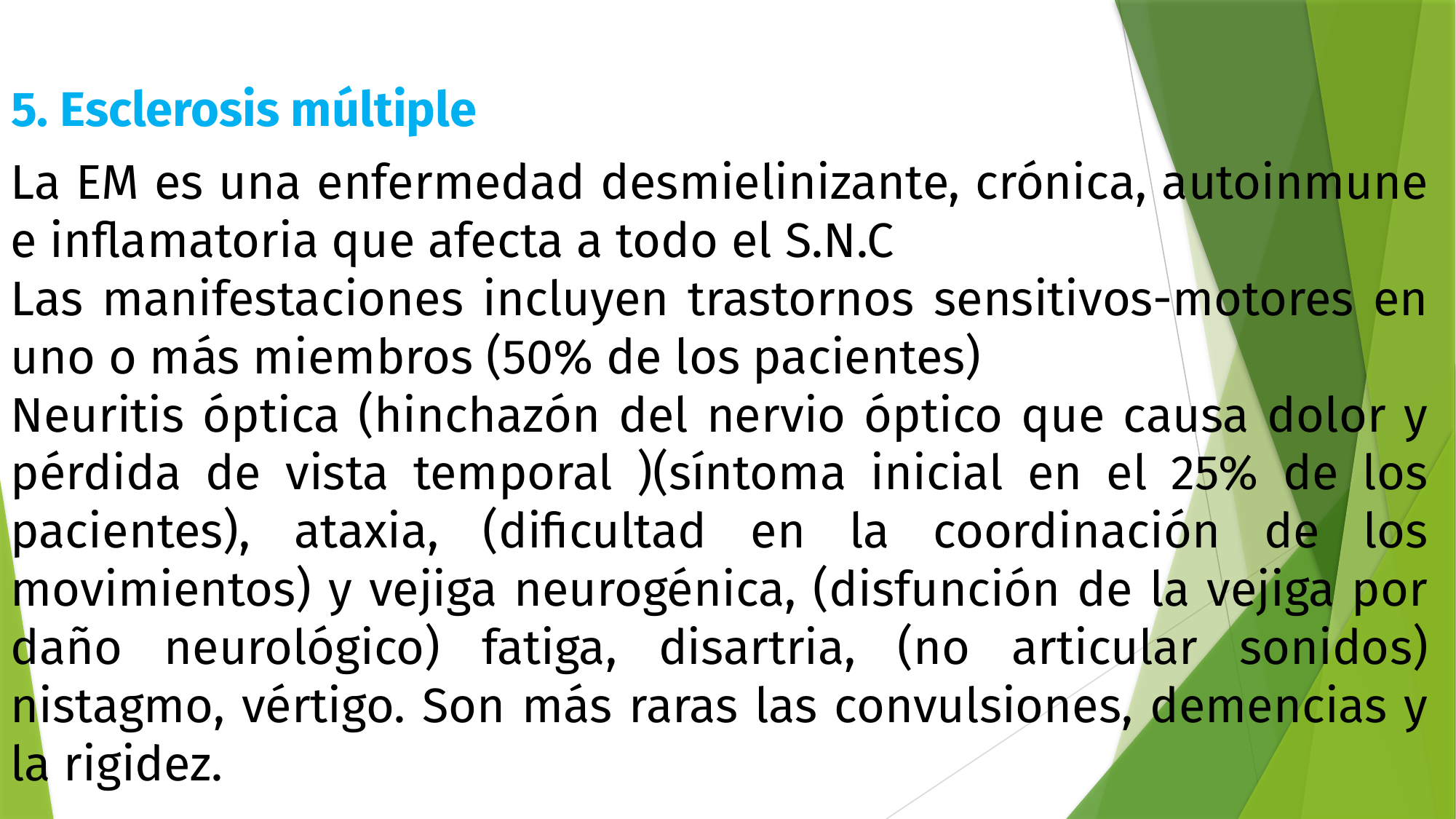

# 5. Esclerosis múltiple
La EM es una enfermedad desmielinizante, crónica, autoinmune e inflamatoria que afecta a todo el S.N.C
Las manifestaciones incluyen trastornos sensitivos-motores en uno o más miembros (50% de los pacientes)
Neuritis óptica (hinchazón del nervio óptico que causa dolor y pérdida de vista temporal )(síntoma inicial en el 25% de los pacientes), ataxia, (dificultad en la coordinación de los movimientos) y vejiga neurogénica, (disfunción de la vejiga por daño neurológico) fatiga, disartria, (no articular sonidos) nistagmo, vértigo. Son más raras las convulsiones, demencias y la rigidez.